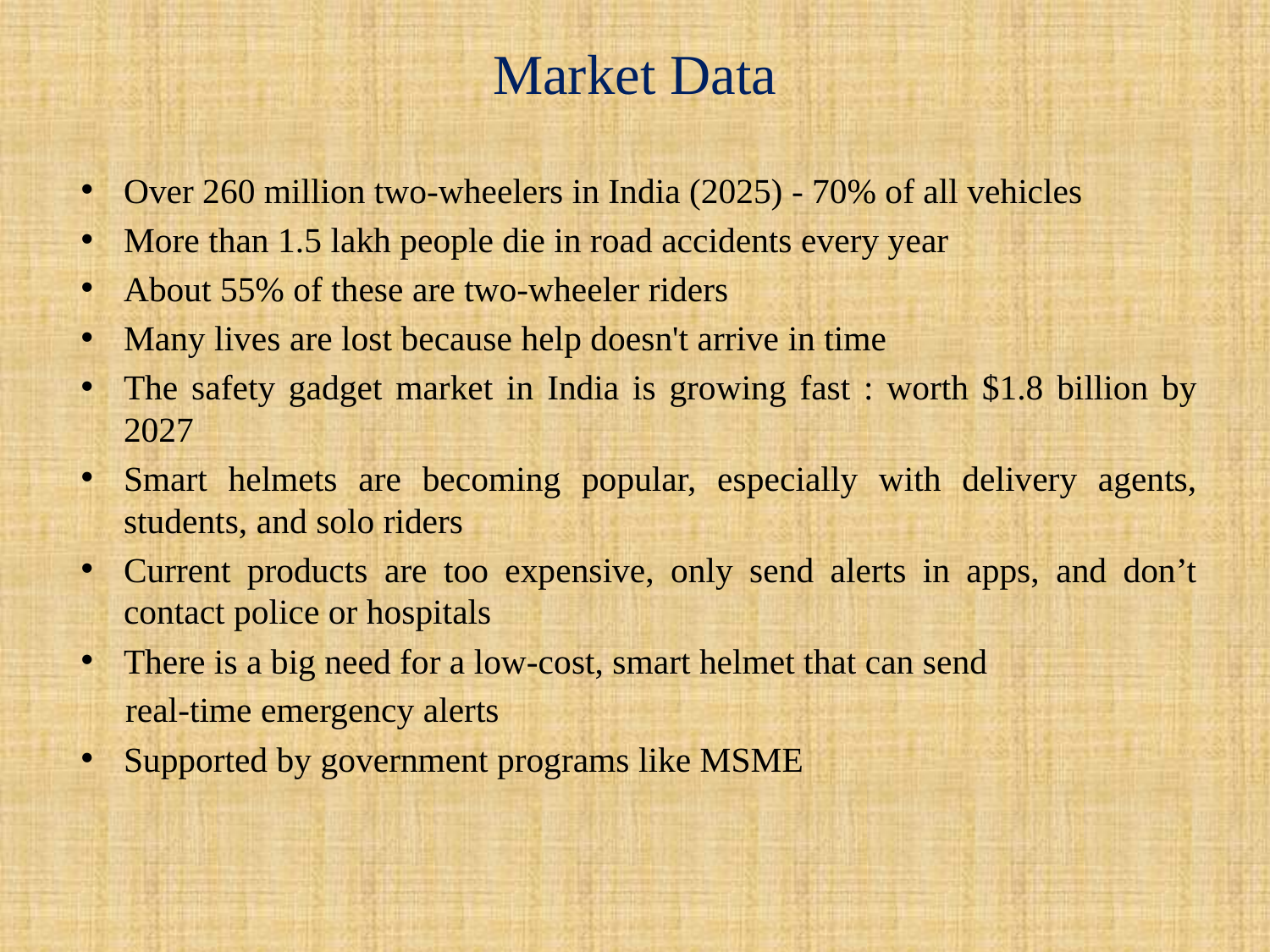

# Market Data
Over 260 million two-wheelers in India (2025) - 70% of all vehicles
More than 1.5 lakh people die in road accidents every year
About 55% of these are two-wheeler riders
Many lives are lost because help doesn't arrive in time
The safety gadget market in India is growing fast : worth $1.8 billion by 2027
Smart helmets are becoming popular, especially with delivery agents, students, and solo riders
Current products are too expensive, only send alerts in apps, and don’t contact police or hospitals
There is a big need for a low-cost, smart helmet that can send
     real-time emergency alerts
Supported by government programs like MSME